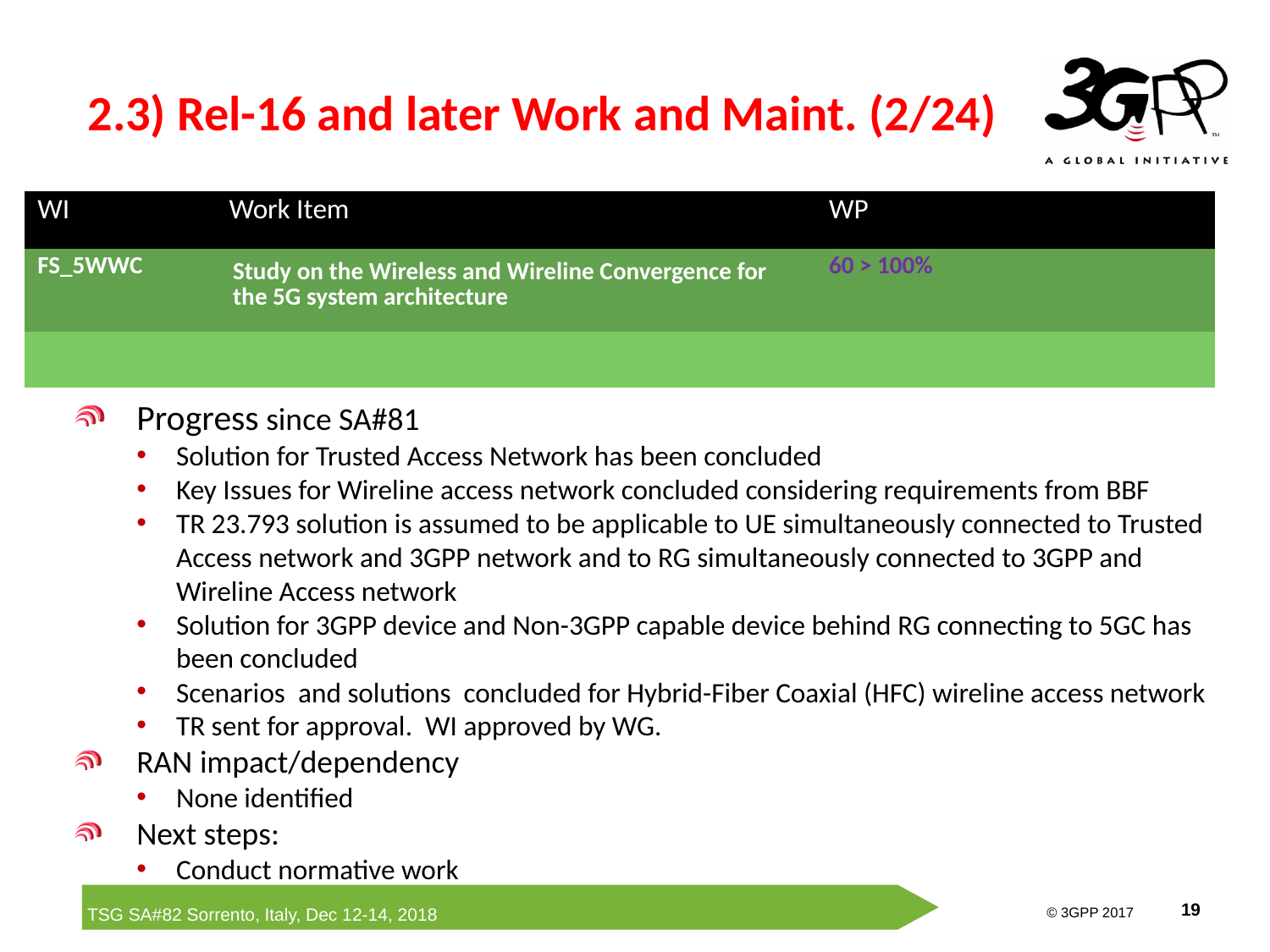

# 2.3) Rel-16 and later Work and Maint. (2/24)
| WI | Work Item | WP |  |  |
| --- | --- | --- | --- | --- |
| FS\_5WWC | Study on the Wireless and Wireline Convergence for the 5G system architecture | 60 > 100% |  |  |
|  |  |  |  |  |
Progress since SA#81
Solution for Trusted Access Network has been concluded
Key Issues for Wireline access network concluded considering requirements from BBF
TR 23.793 solution is assumed to be applicable to UE simultaneously connected to Trusted Access network and 3GPP network and to RG simultaneously connected to 3GPP and Wireline Access network
Solution for 3GPP device and Non-3GPP capable device behind RG connecting to 5GC has been concluded
Scenarios  and solutions  concluded for Hybrid-Fiber Coaxial (HFC) wireline access network
TR sent for approval.  WI approved by WG.
RAN impact/dependency
None identified
Next steps:
Conduct normative work